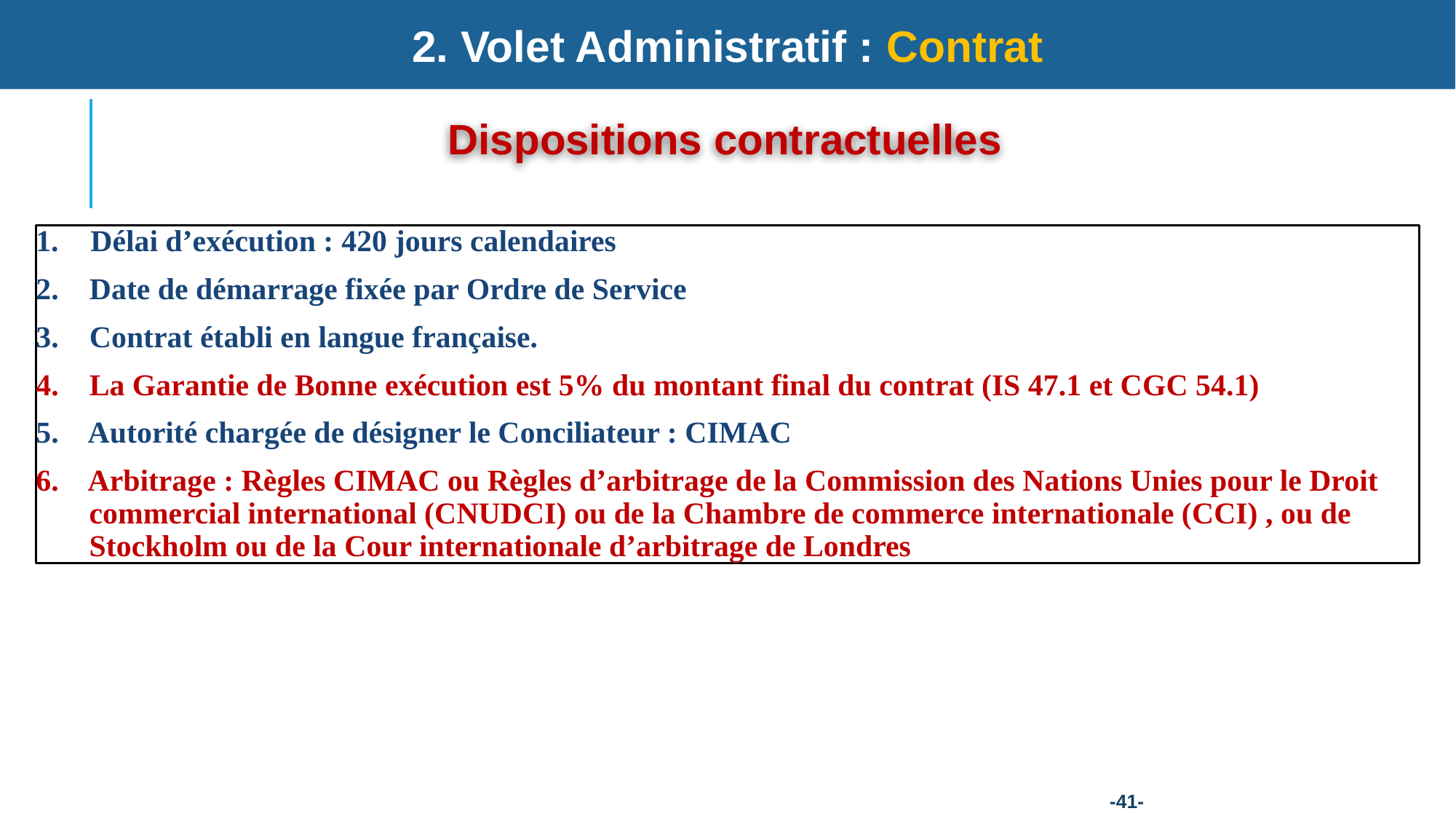

2. Volet Administratif : Contrat
Dispositions contractuelles
Délai d’exécution : 420 jours calendaires
2.    Date de démarrage fixée par Ordre de Service
3.    Contrat établi en langue française.
4.    La Garantie de Bonne exécution est 5% du montant final du contrat (IS 47.1 et CGC 54.1)
5.    Autorité chargée de désigner le Conciliateur : CIMAC
6.    Arbitrage : Règles CIMAC ou Règles d’arbitrage de la Commission des Nations Unies pour le Droit commercial international (CNUDCI) ou de la Chambre de commerce internationale (CCI) , ou de Stockholm ou de la Cour internationale d’arbitrage de Londres
-41-